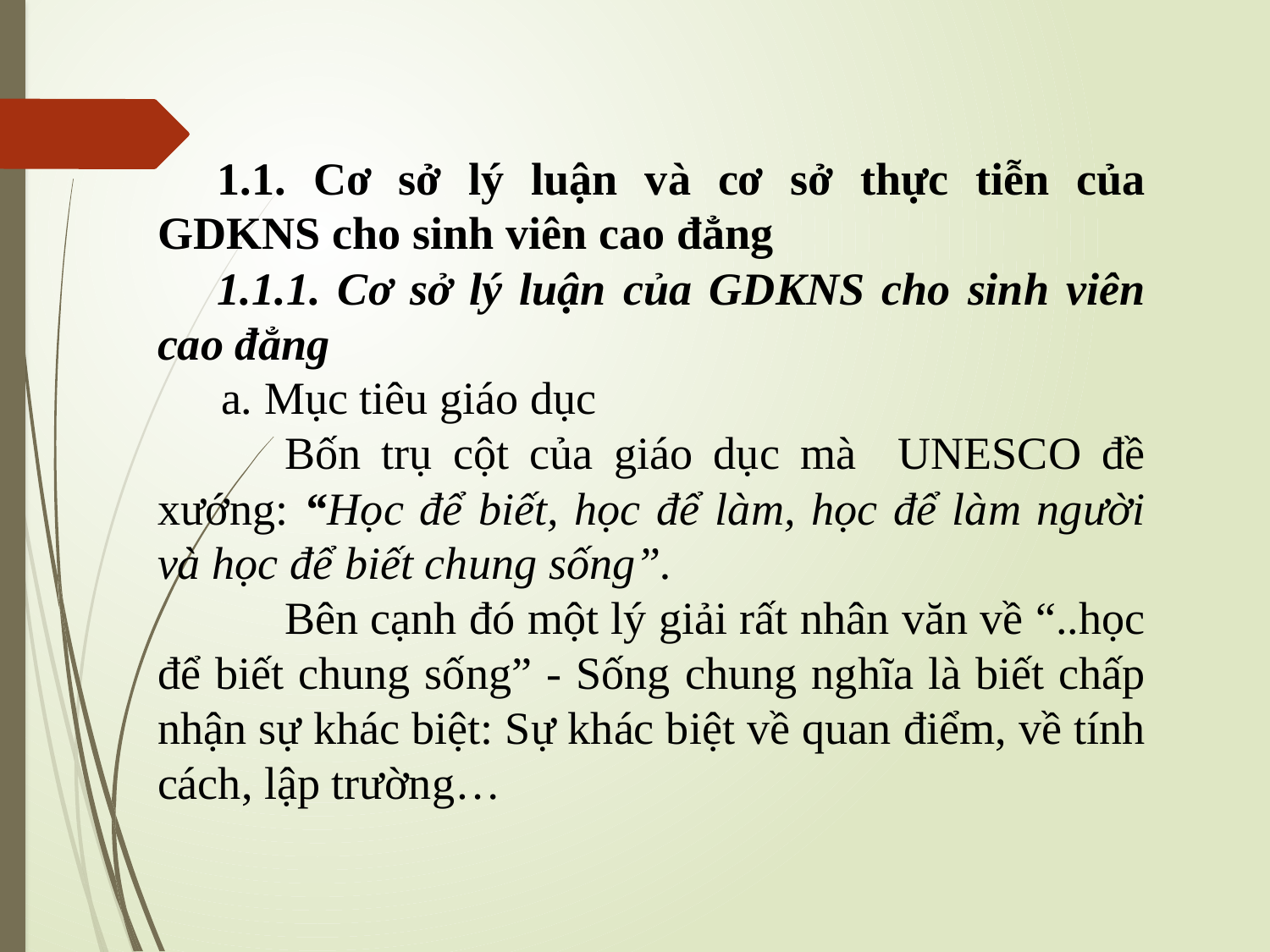

1.1. Cơ sở lý luận và cơ sở thực tiễn của GDKNS cho sinh viên cao đẳng
1.1.1. Cơ sở lý luận của GDKNS cho sinh viên cao đẳng
a. Mục tiêu giáo dục
	Bốn trụ cột của giáo dục mà  UNESCO đề xướng: “Học để biết, học để làm, học để làm người và học để biết chung sống”.
	Bên cạnh đó một lý giải rất nhân văn về “..học để biết chung sống” - Sống chung nghĩa là biết chấp nhận sự khác biệt: Sự khác biệt về quan điểm, về tính cách, lập trường…